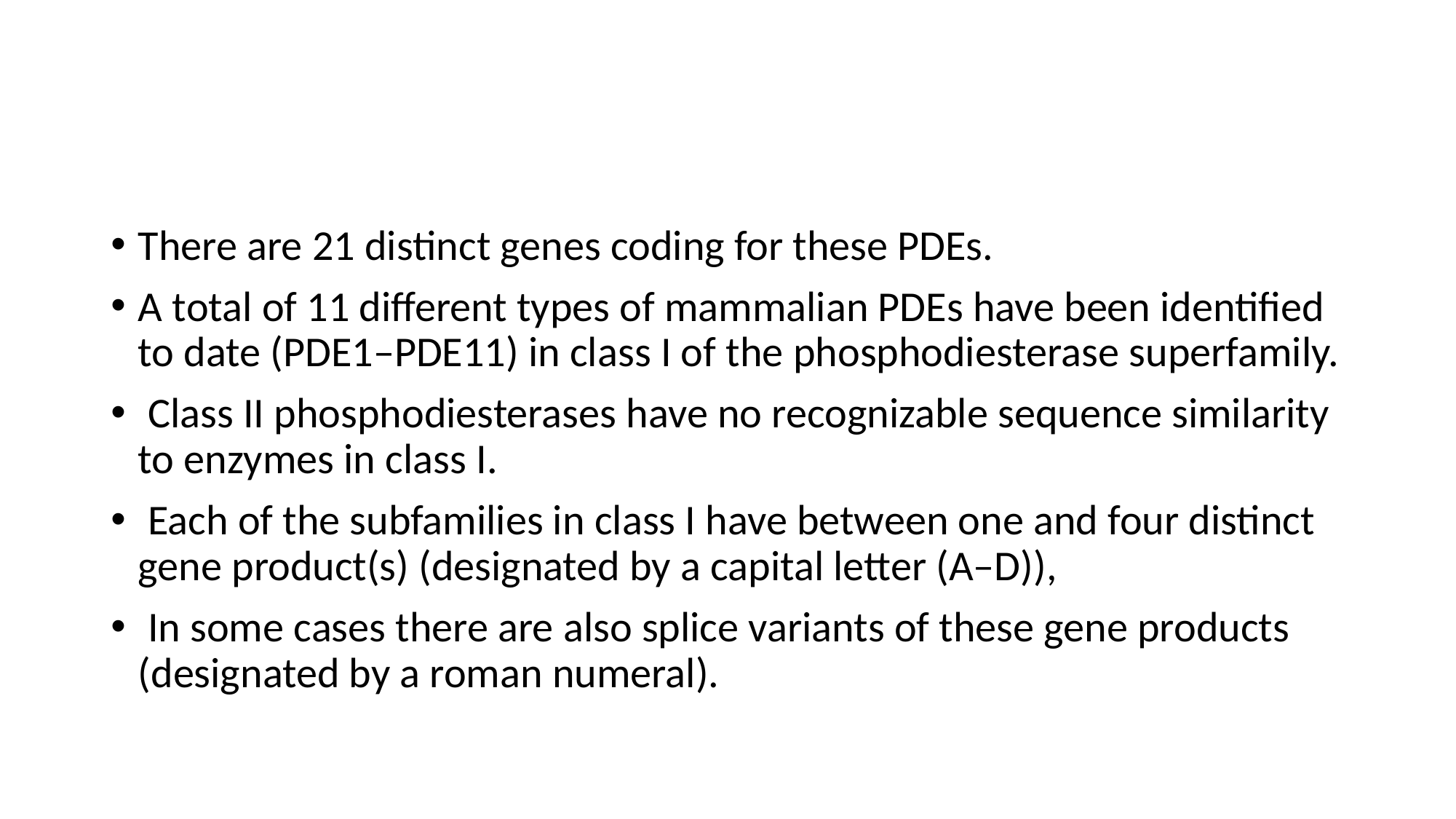

#
There are 21 distinct genes coding for these PDEs.
A total of 11 different types of mammalian PDEs have been identified to date (PDE1–PDE11) in class I of the phosphodiesterase superfamily.
 Class II phosphodiesterases have no recognizable sequence similarity to enzymes in class I.
 Each of the subfamilies in class I have between one and four distinct gene product(s) (designated by a capital letter (A–D)),
 In some cases there are also splice variants of these gene products (designated by a roman numeral).